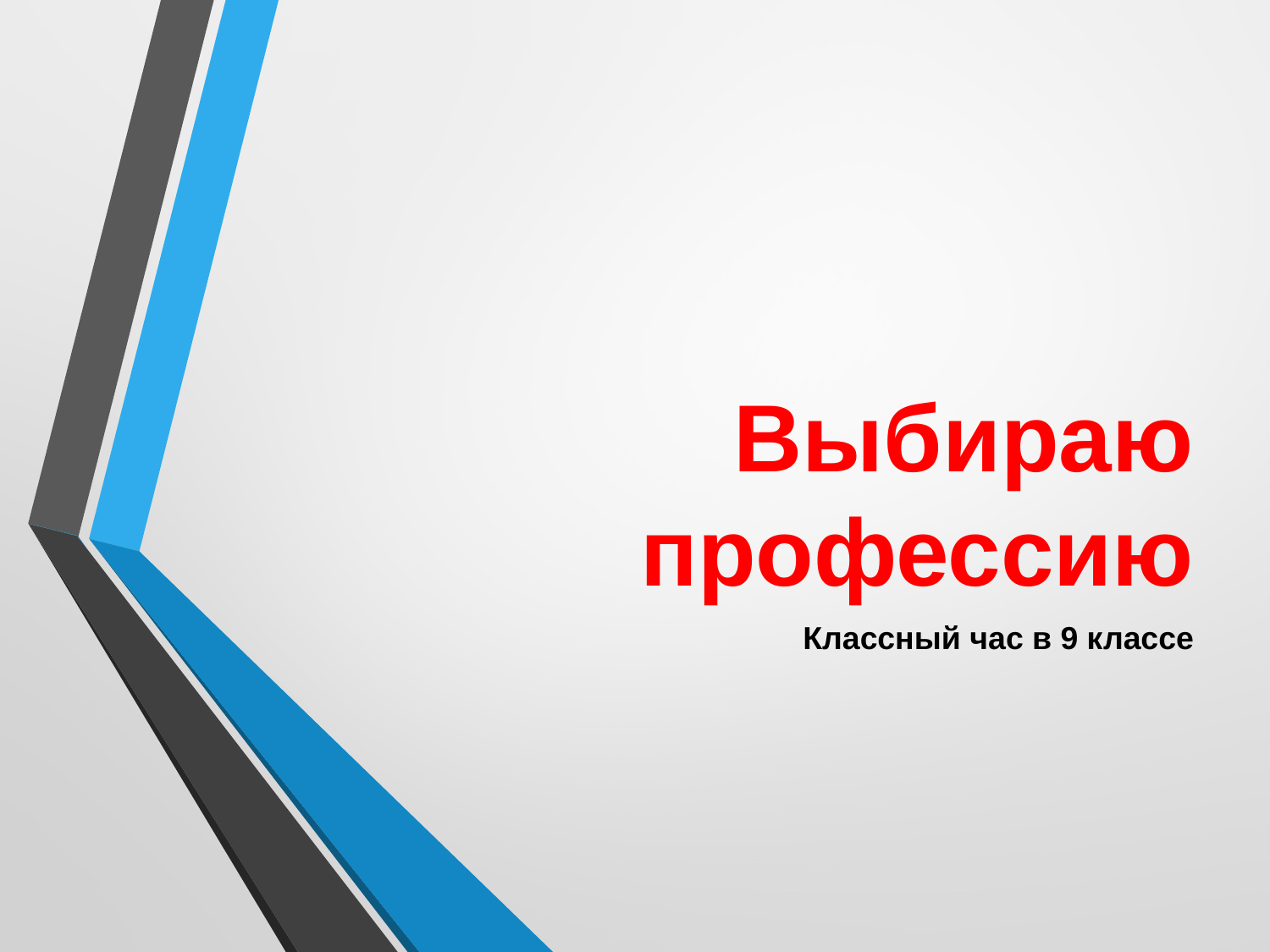

# Выбираю профессию
Классный час в 9 классе